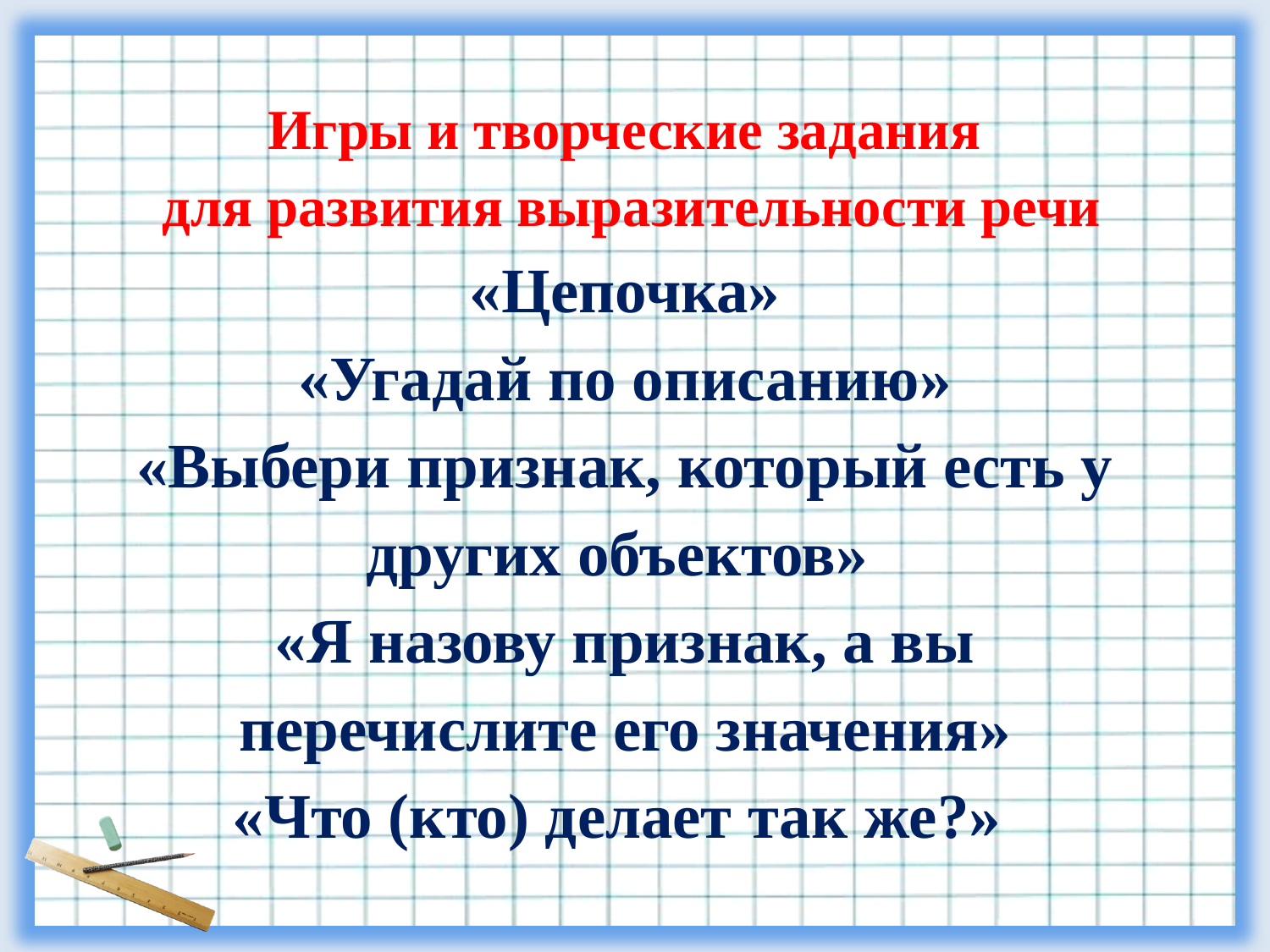

Игры и творческие задания
 для развития выразительности речи
«Цепочка»
«Угадай по описанию»
«Выбери признак, который есть у других объектов»
«Я назову признак, а вы перечислите его значения»
«Что (кто) делает так же?»